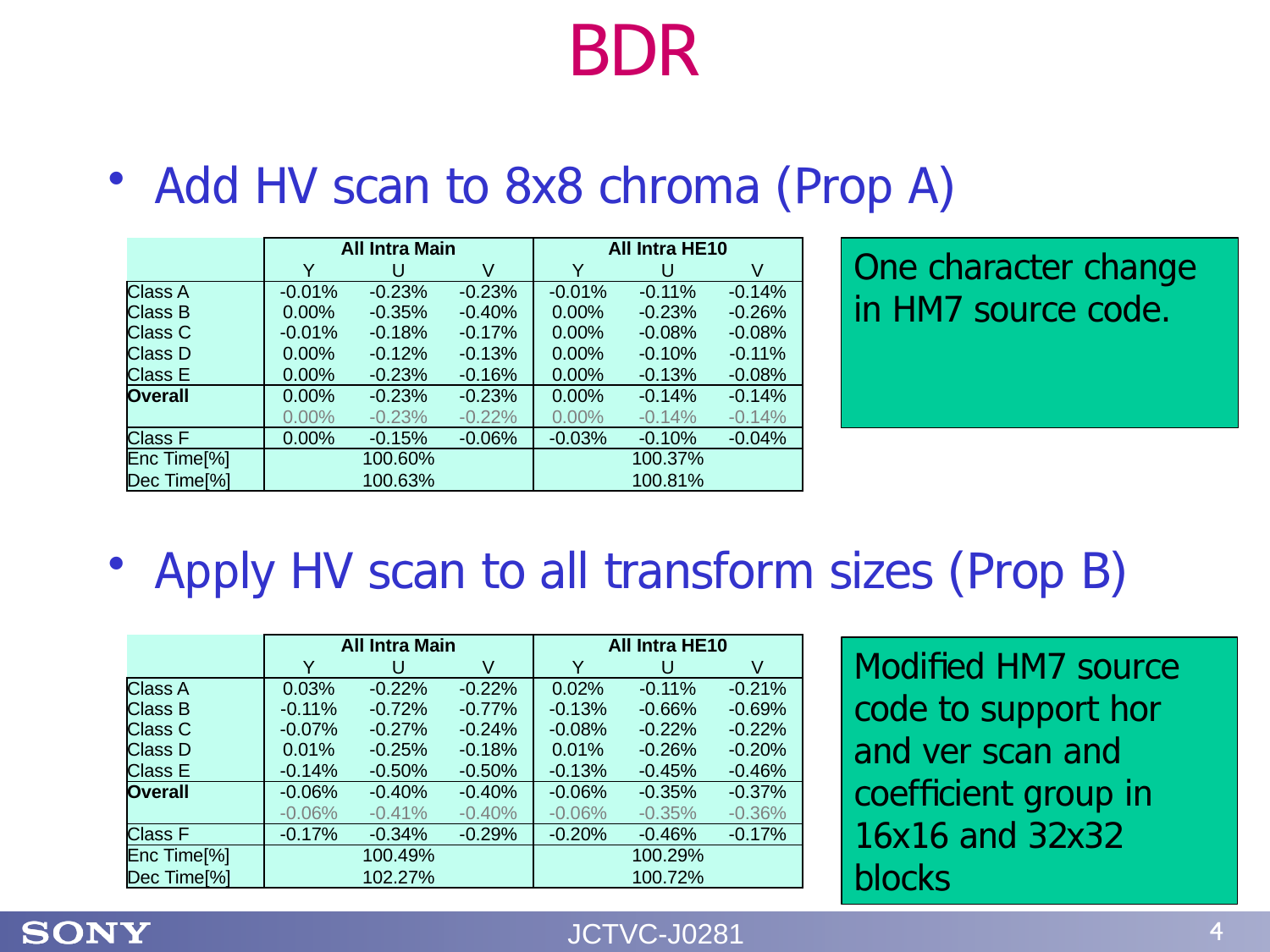

# BDR
Add HV scan to 8x8 chroma (Prop A)

Apply HV scan to all transform sizes (Prop B)

|  | All Intra Main |  |  | All Intra HE10 |  |  |
| --- | --- | --- | --- | --- | --- | --- |
|  | Y | U | V | Y | U | V |
| Class A | -0.01% | -0.23% | -0.23% | -0.01% | -0.11% | -0.14% |
| Class B | 0.00% | -0.35% | -0.40% | 0.00% | -0.23% | -0.26% |
| Class C | -0.01% | -0.18% | -0.17% | 0.00% | -0.08% | -0.08% |
| Class D | 0.00% | -0.12% | -0.13% | 0.00% | -0.10% | -0.11% |
| Class E | 0.00% | -0.23% | -0.16% | 0.00% | -0.13% | -0.08% |
| Overall | 0.00% | -0.23% | -0.23% | 0.00% | -0.14% | -0.14% |
|  | 0.00% | -0.23% | -0.22% | 0.00% | -0.14% | -0.14% |
| Class F | 0.00% | -0.15% | -0.06% | -0.03% | -0.10% | -0.04% |
| Enc Time[%] | 100.60% |  |  | 100.37% |  |  |
| Dec Time[%] | 100.63% |  |  | 100.81% |  |  |
One character change in HM7 source code.
|  | All Intra Main |  |  | All Intra HE10 |  |  |
| --- | --- | --- | --- | --- | --- | --- |
|  | Y | U | V | Y | U | V |
| Class A | 0.03% | -0.22% | -0.22% | 0.02% | -0.11% | -0.21% |
| Class B | -0.11% | -0.72% | -0.77% | -0.13% | -0.66% | -0.69% |
| Class C | -0.07% | -0.27% | -0.24% | -0.08% | -0.22% | -0.22% |
| Class D | 0.01% | -0.25% | -0.18% | 0.01% | -0.26% | -0.20% |
| Class E | -0.14% | -0.50% | -0.50% | -0.13% | -0.45% | -0.46% |
| Overall | -0.06% | -0.40% | -0.40% | -0.06% | -0.35% | -0.37% |
|  | -0.06% | -0.41% | -0.40% | -0.06% | -0.35% | -0.36% |
| Class F | -0.17% | -0.34% | -0.29% | -0.20% | -0.46% | -0.17% |
| Enc Time[%] | 100.49% |  |  | 100.29% |  |  |
| Dec Time[%] | 102.27% |  |  | 100.72% |  |  |
Modified HM7 source code to support hor and ver scan and coefficient group in 16x16 and 32x32 blocks
JCTVC-J0281
4